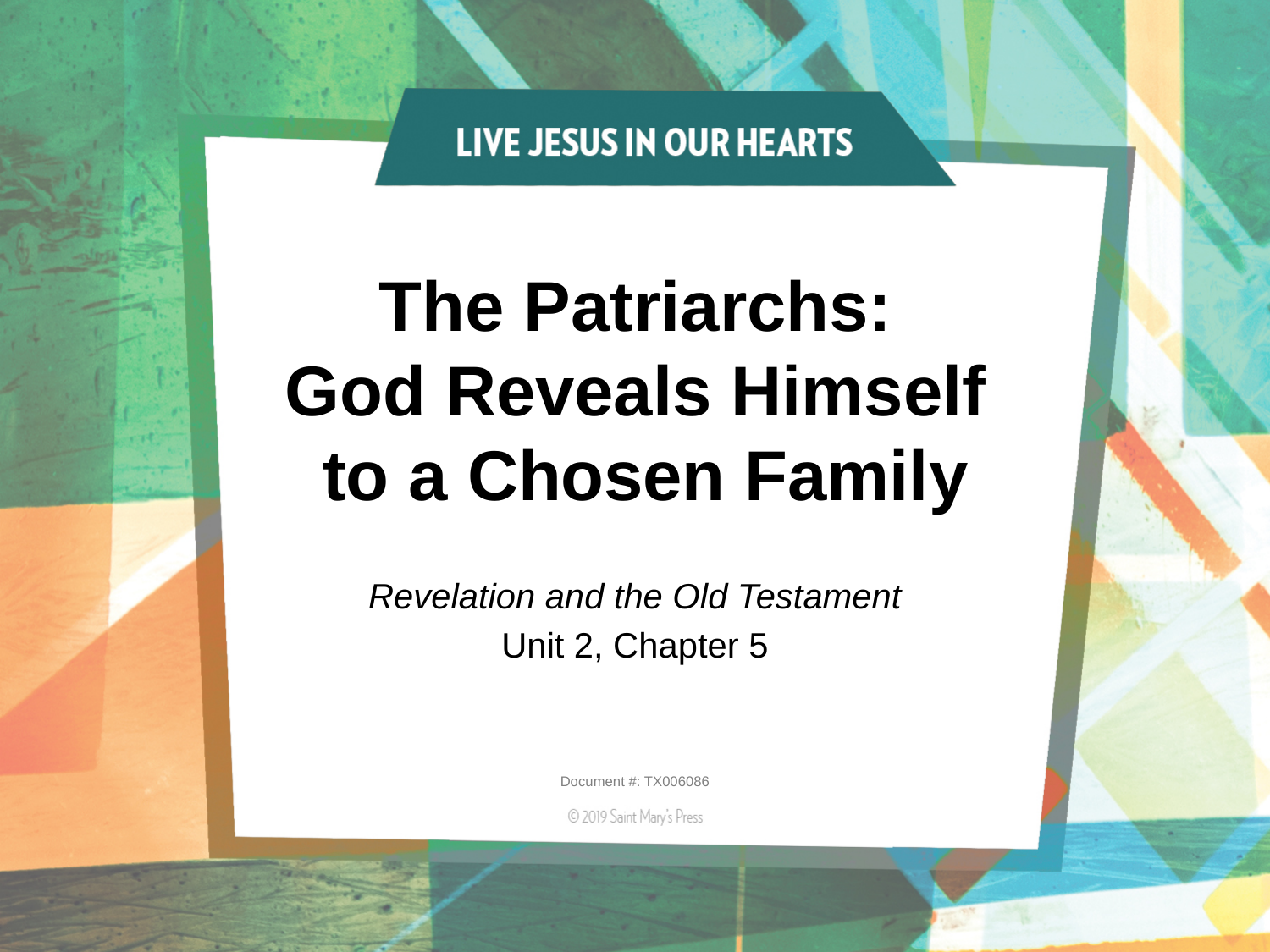

# The Patriarchs: God Reveals Himself to a Chosen Family
Revelation and the Old Testament
Unit 2, Chapter 5
Document #: TX006086